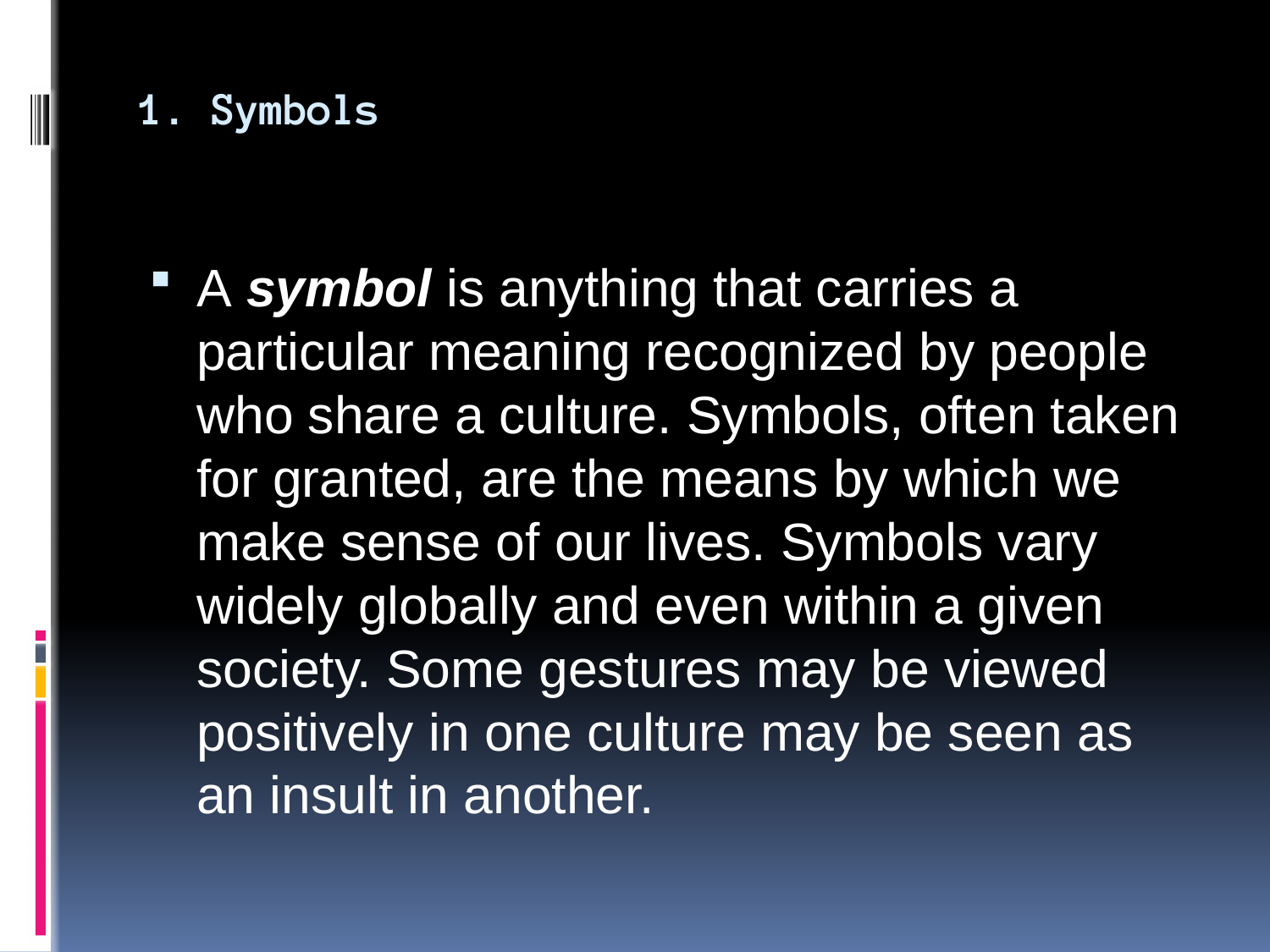

# 1. Symbols
A symbol is anything that carries a particular meaning recognized by people who share a culture. Symbols, often taken for granted, are the means by which we make sense of our lives. Symbols vary widely globally and even within a given society. Some gestures may be viewed positively in one culture may be seen as an insult in another.